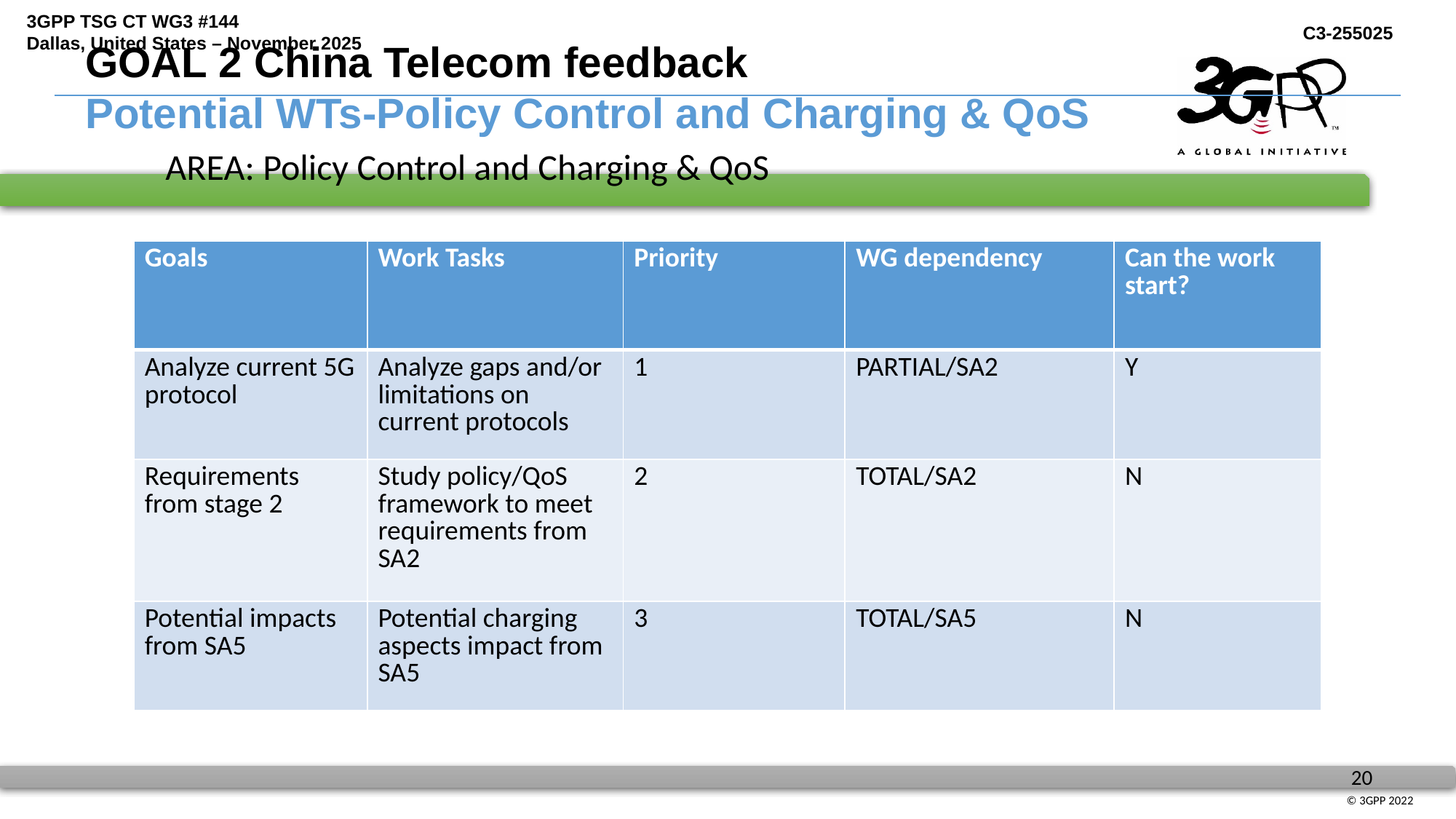

GOAL 2 China Telecom feedback
Potential WTs-Policy Control and Charging & QoS
AREA: Policy Control and Charging & QoS

| Goals | Work Tasks | Priority | WG dependency | Can the work start? |
| --- | --- | --- | --- | --- |
| Analyze current 5G protocol | Analyze gaps and/or limitations on current protocols | 1 | PARTIAL/SA2 | Y |
| Requirements from stage 2 | Study policy/QoS framework to meet requirements from SA2 | 2 | TOTAL/SA2 | N |
| Potential impacts from SA5 | Potential charging aspects impact from SA5 | 3 | TOTAL/SA5 | N |